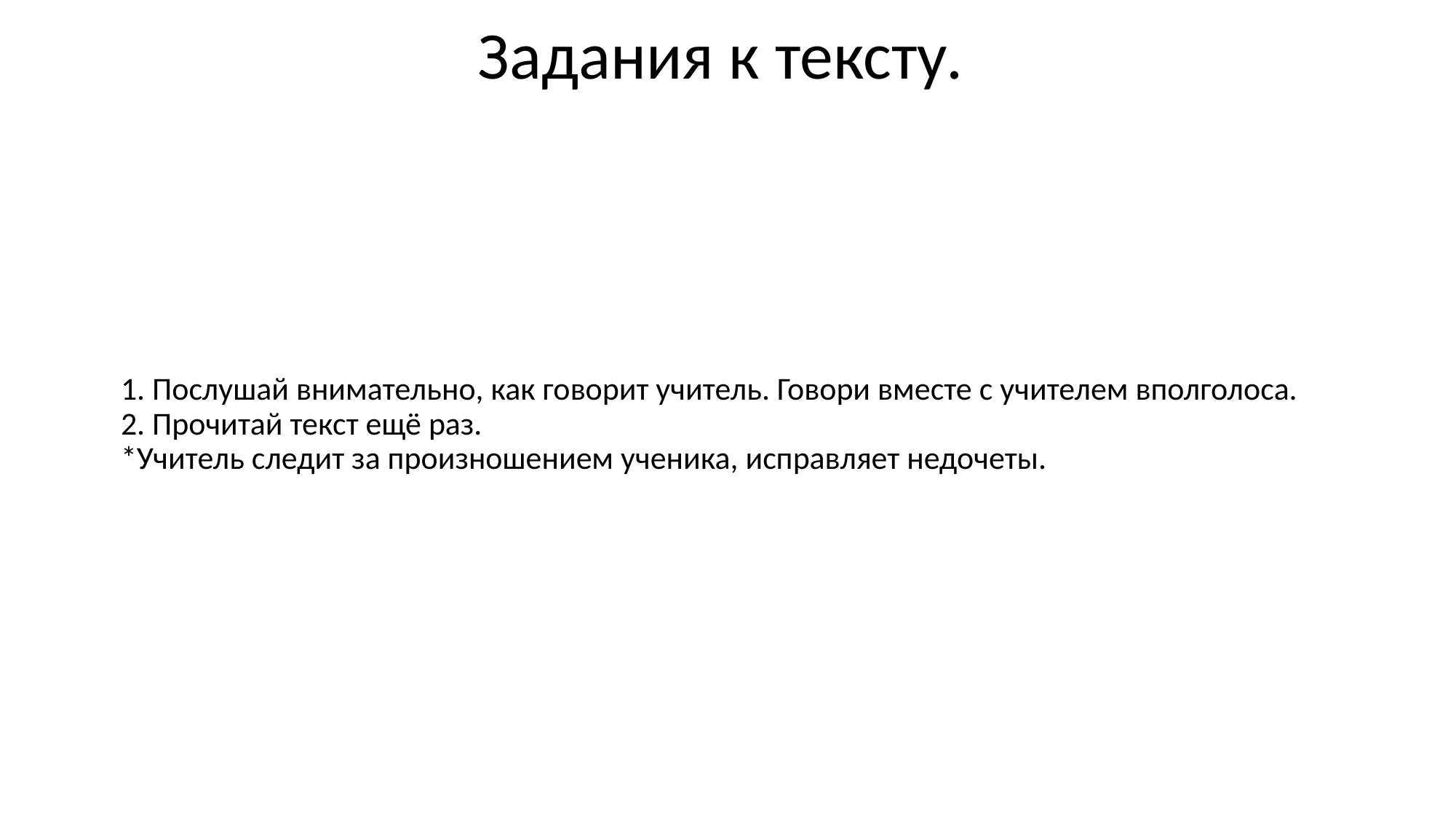

Задания к тексту.

# 1. Послушай внимательно, как говорит учитель. Говори вместе с учителем вполголоса. 2. Прочитай текст ещё раз. *Учитель следит за произношением ученика, исправляет недочеты.